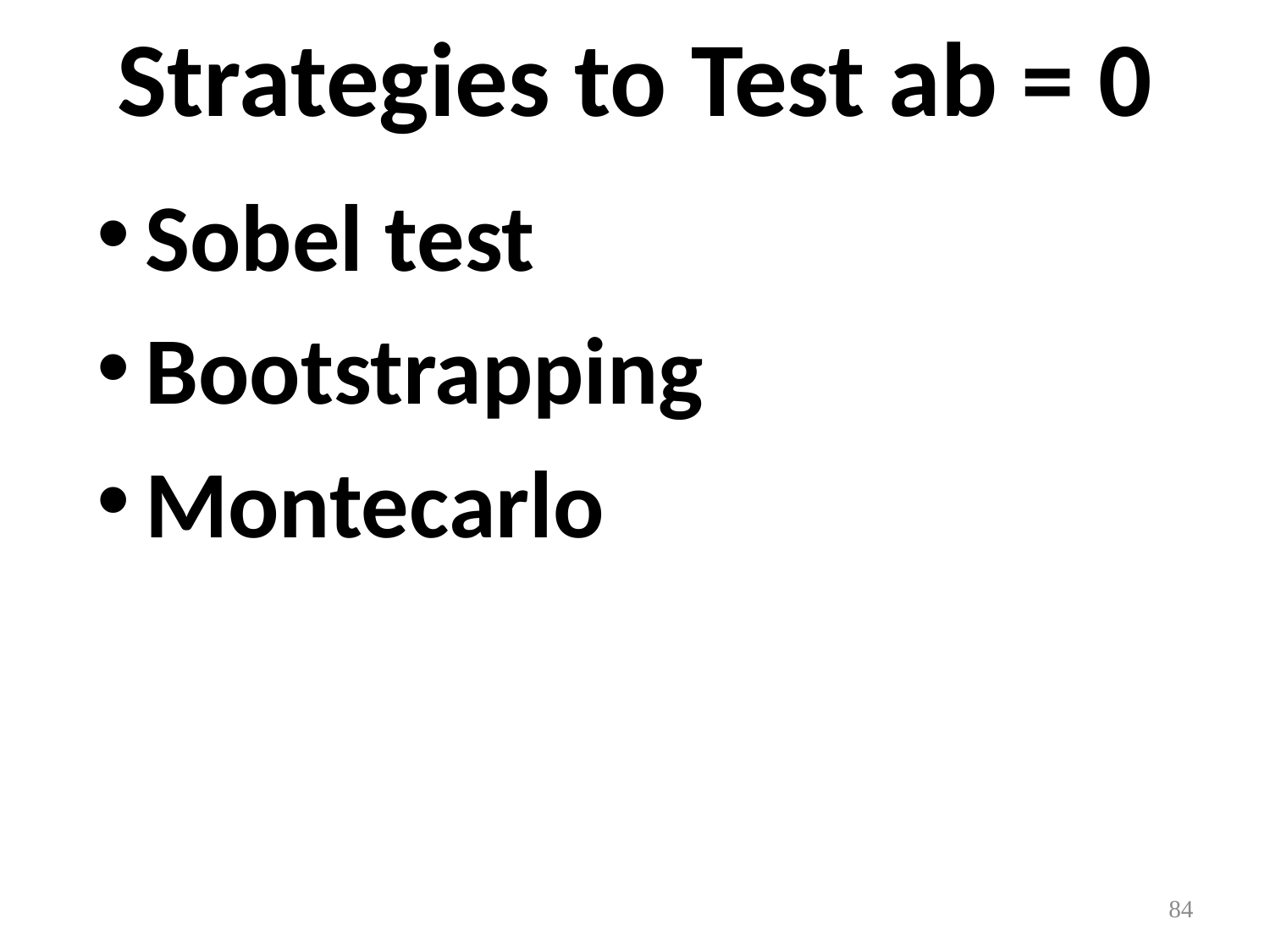

# Strategies to Test ab = 0
Sobel test
Bootstrapping
Montecarlo
84